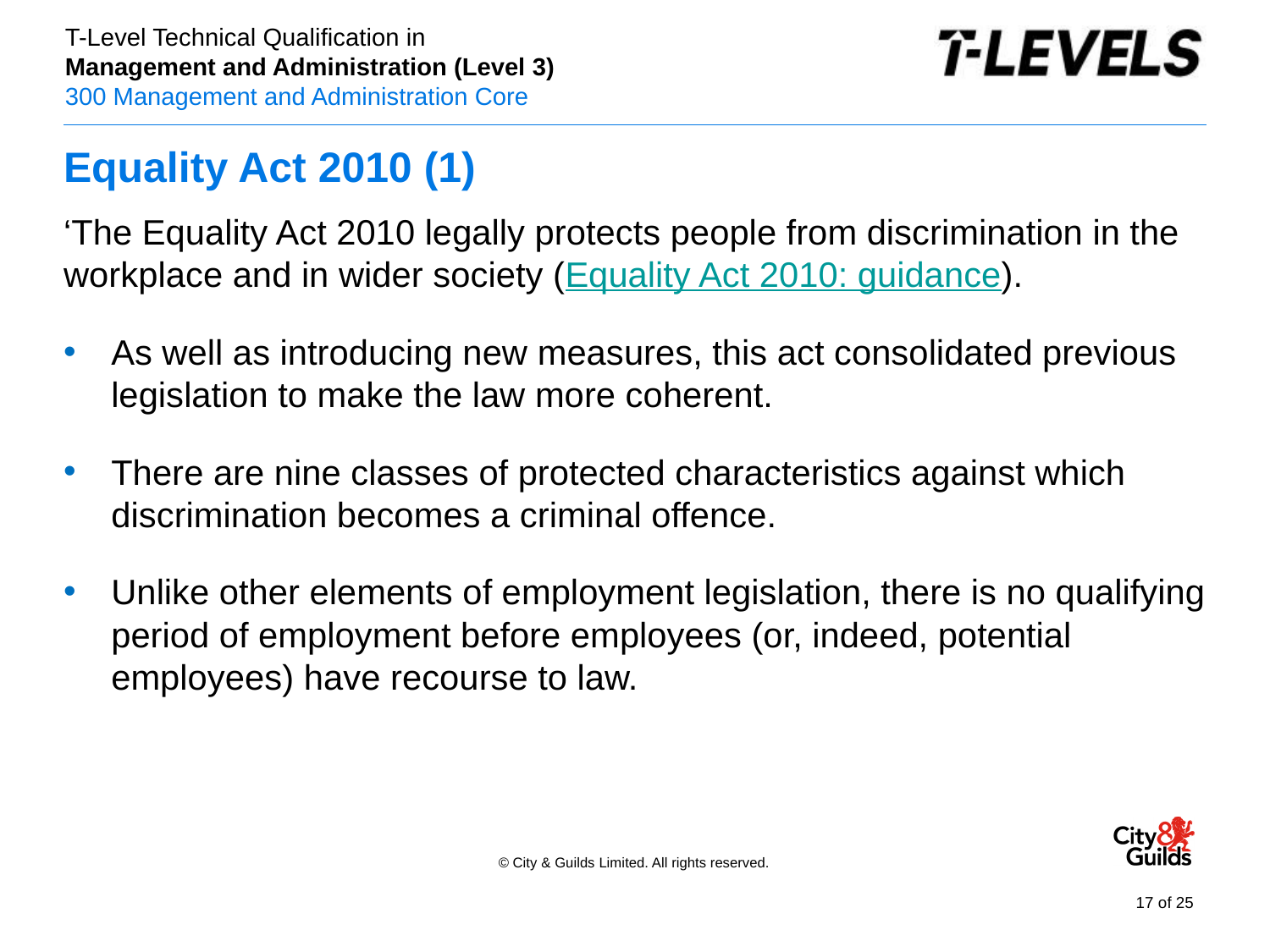

# Equality Act 2010 (1)
‘The Equality Act 2010 legally protects people from discrimination in the workplace and in wider society (Equality Act 2010: guidance).
As well as introducing new measures, this act consolidated previous legislation to make the law more coherent.
There are nine classes of protected characteristics against which discrimination becomes a criminal offence.
Unlike other elements of employment legislation, there is no qualifying period of employment before employees (or, indeed, potential employees) have recourse to law.